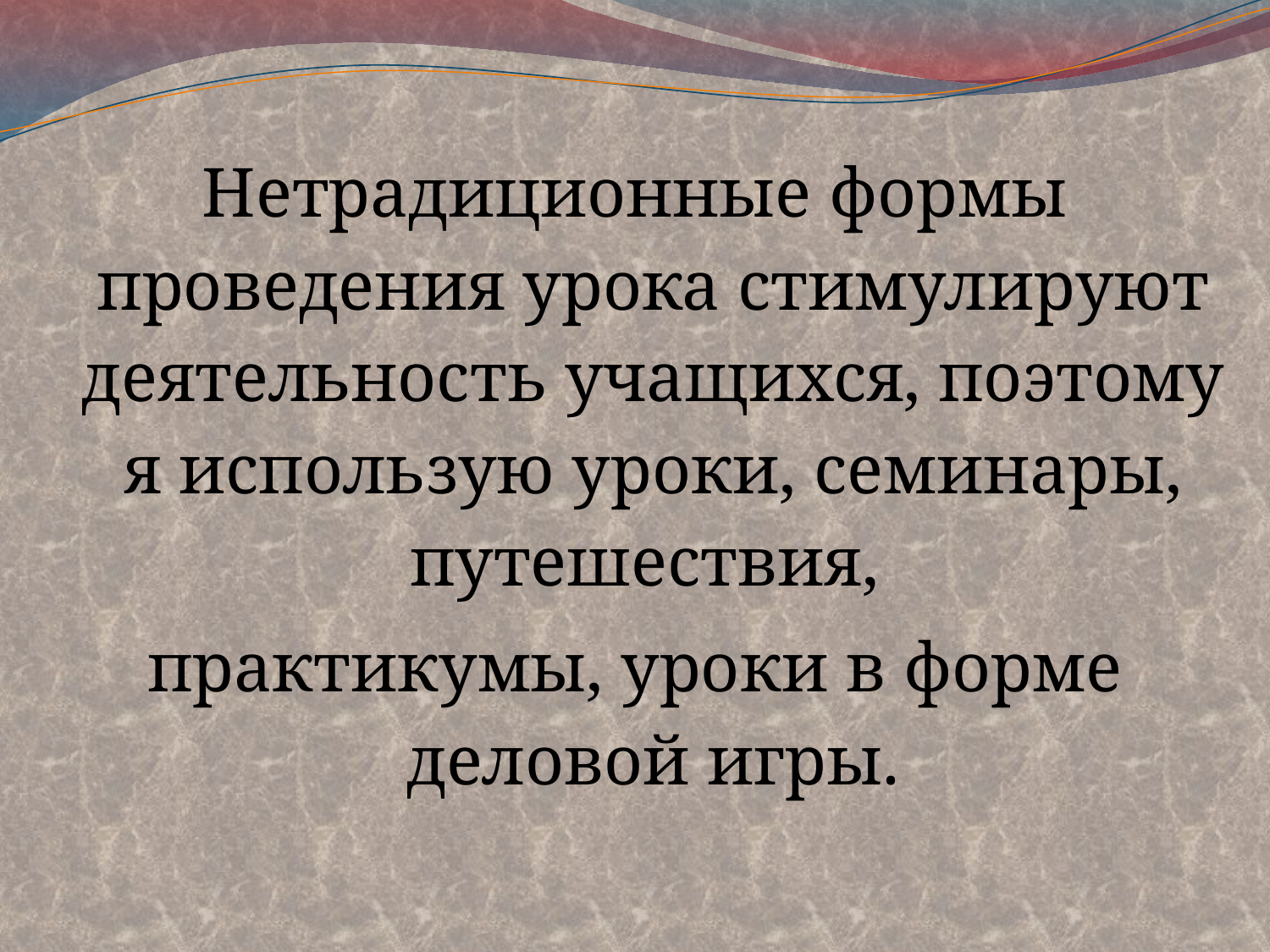

Нетрадиционные формы проведения урока стимулируют деятельность учащихся, поэтому я использую уроки, семинары, путешествия,
практикумы, уроки в форме деловой игры.